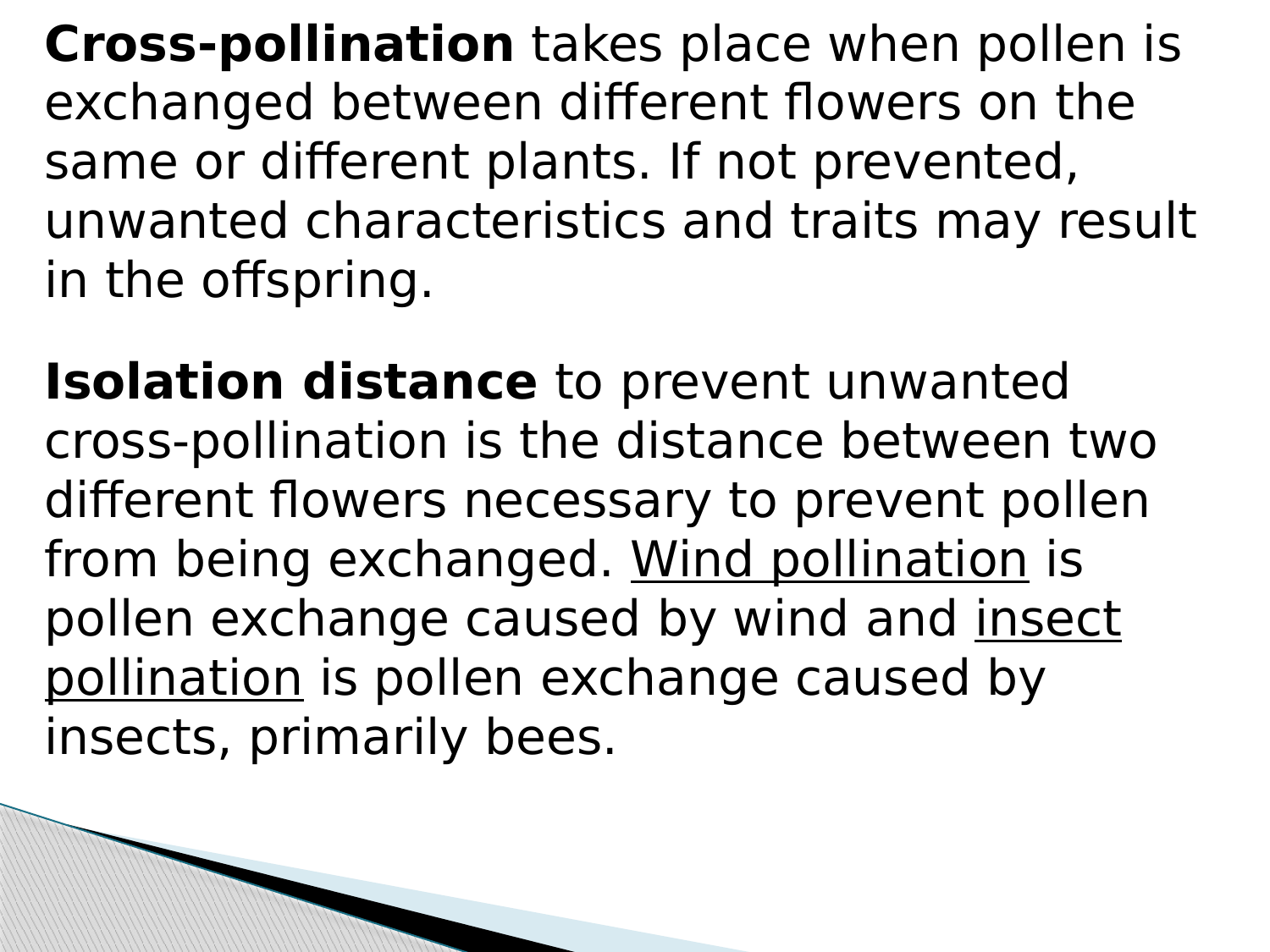

Cross-pollination takes place when pollen is exchanged between different flowers on the same or different plants. If not prevented, unwanted characteristics and traits may result in the offspring.

Isolation distance to prevent unwanted cross-pollination is the distance between two different flowers necessary to prevent pollen from being exchanged. Wind pollination is pollen exchange caused by wind and insect pollination is pollen exchange caused by insects, primarily bees.